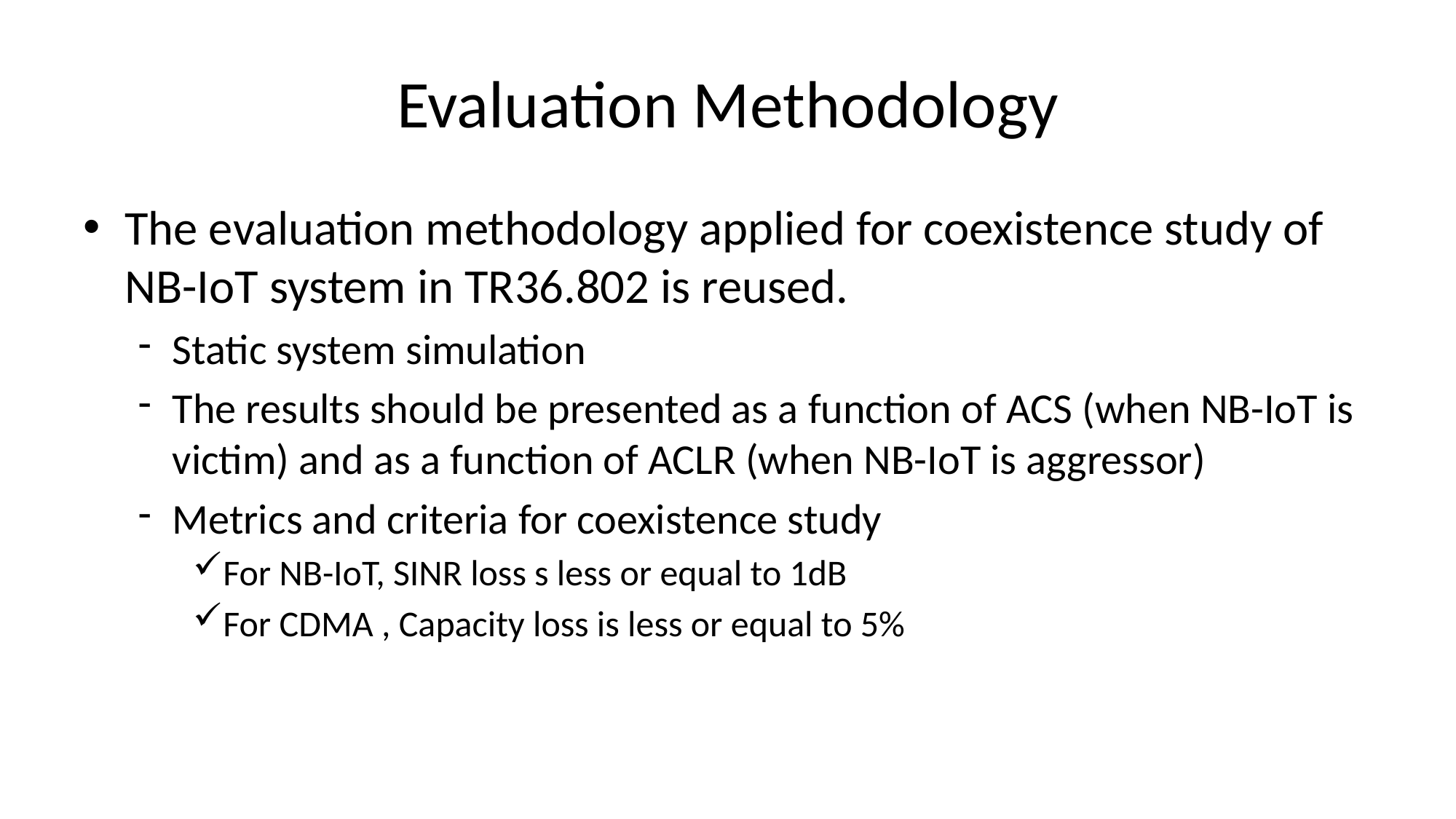

# Evaluation Methodology
The evaluation methodology applied for coexistence study of NB-IoT system in TR36.802 is reused.
Static system simulation
The results should be presented as a function of ACS (when NB-IoT is victim) and as a function of ACLR (when NB-IoT is aggressor)
Metrics and criteria for coexistence study
For NB-IoT, SINR loss s less or equal to 1dB
For CDMA , Capacity loss is less or equal to 5%